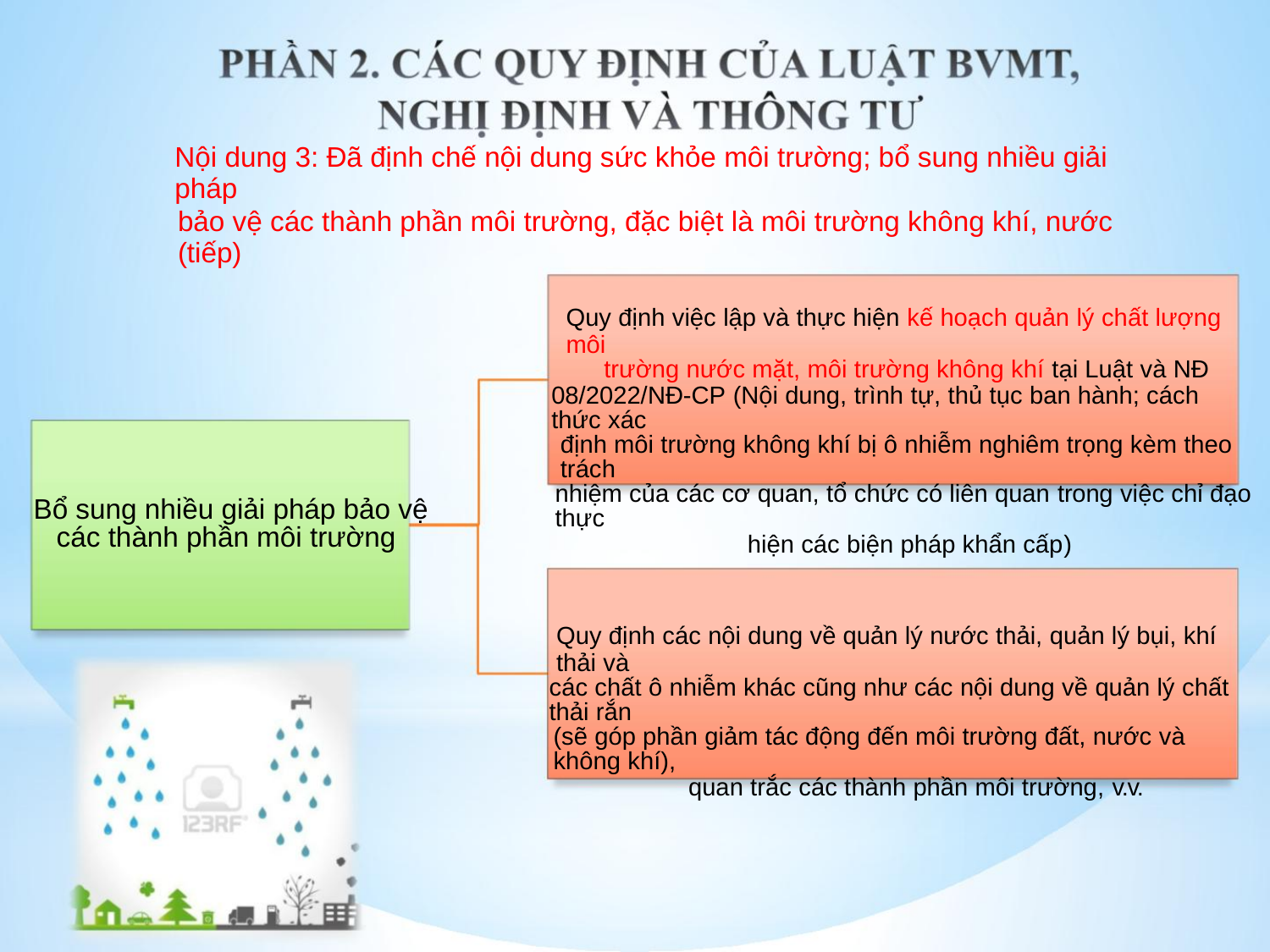

Nội dung 3: Đã định chế nội dung sức khỏe môi trường; bổ sung nhiều giải pháp
bảo vệ các thành phần môi trường, đặc biệt là môi trường không khí, nước (tiếp)
Quy định việc lập và thực hiện kế hoạch quản lý chất lượng môi
trường nước mặt, môi trường không khí tại Luật và NĐ
08/2022/NĐ-CP (Nội dung, trình tự, thủ tục ban hành; cách thức xác
định môi trường không khí bị ô nhiễm nghiêm trọng kèm theo trách
nhiệm của các cơ quan, tổ chức có liên quan trong việc chỉ đạo thực
hiện các biện pháp khẩn cấp)
Bổ sung nhiều giải pháp bảo vệ
các thành phần môi trường
Quy định các nội dung về quản lý nước thải, quản lý bụi, khí thải và
các chất ô nhiễm khác cũng như các nội dung về quản lý chất thải rắn
(sẽ góp phần giảm tác động đến môi trường đất, nước và không khí),
quan trắc các thành phần môi trường, v.v.